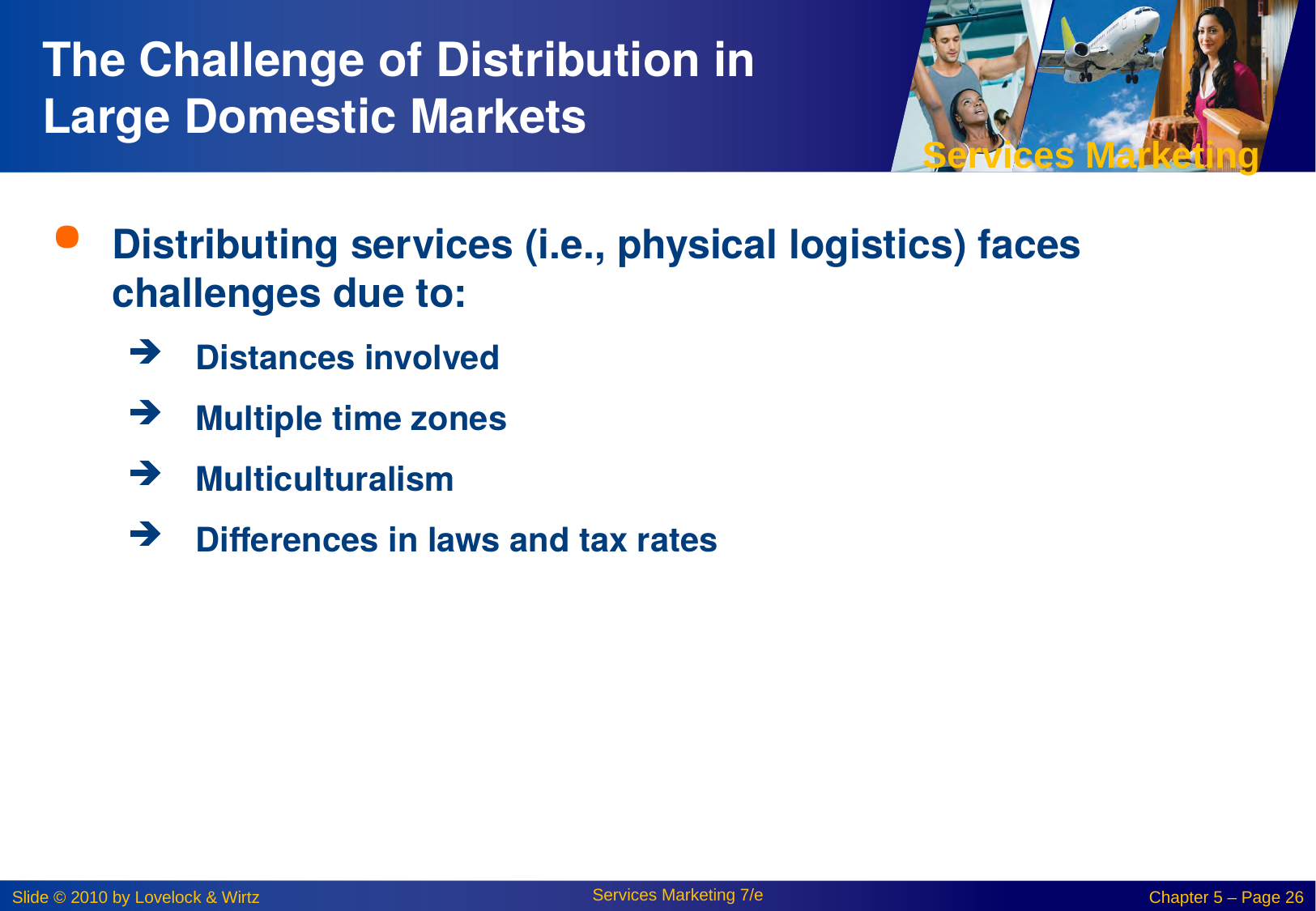

# The Challenge of Distribution in Large Domestic Markets
Distributing services (i.e., physical logistics) faces challenges due to:
Distances involved
Multiple time zones
Multiculturalism
Differences in laws and tax rates